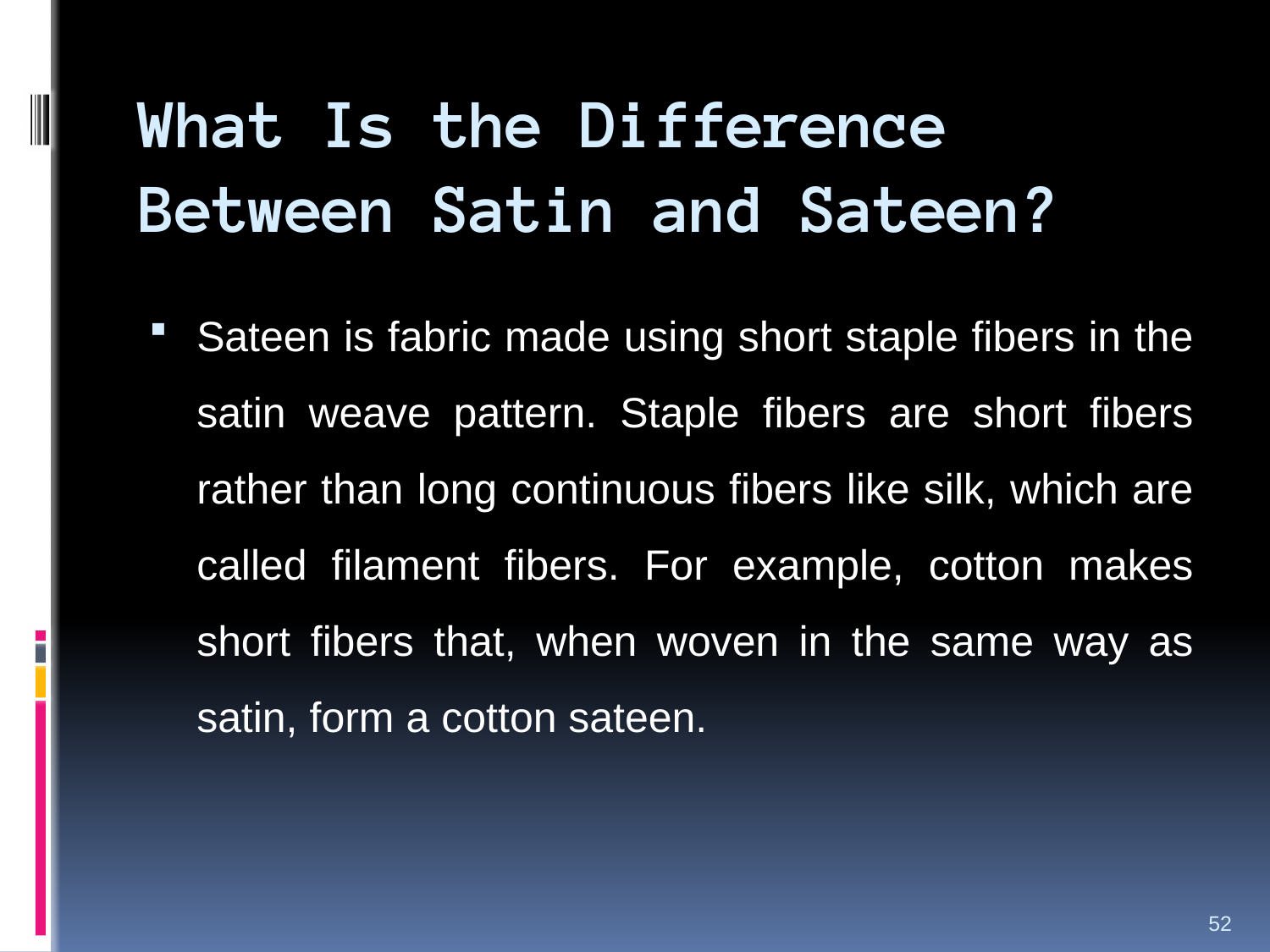

# What Is the Difference Between Satin and Sateen?
Sateen is fabric made using short staple fibers in the satin weave pattern. Staple fibers are short fibers rather than long continuous fibers like silk, which are called filament fibers. For example, cotton makes short fibers that, when woven in the same way as satin, form a cotton sateen.
52